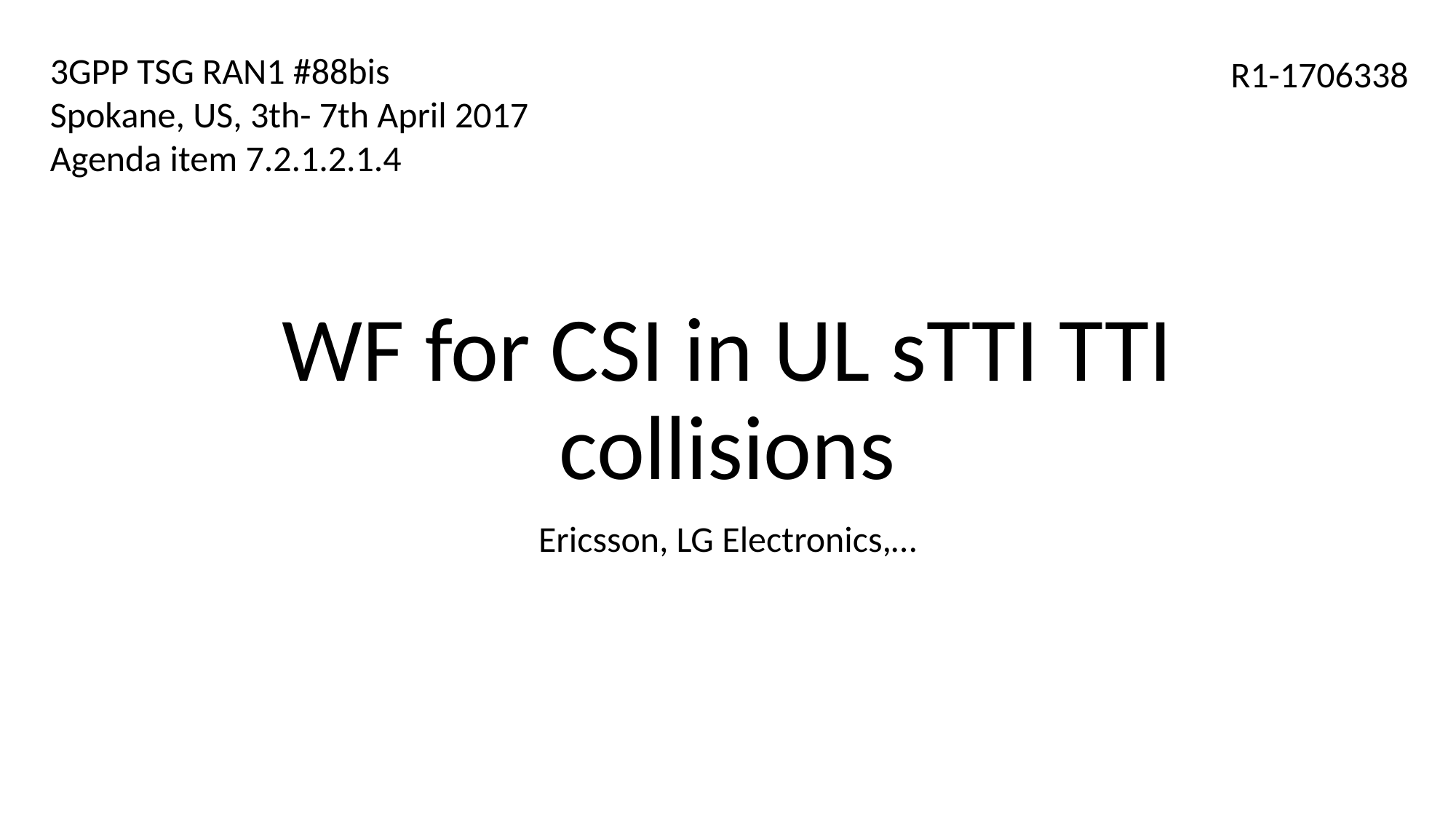

3GPP TSG RAN1 #88bis
Spokane, US, 3th- 7th April 2017
Agenda item 7.2.1.2.1.4
R1-1706338
# WF for CSI in UL sTTI TTI collisions
Ericsson, LG Electronics,…